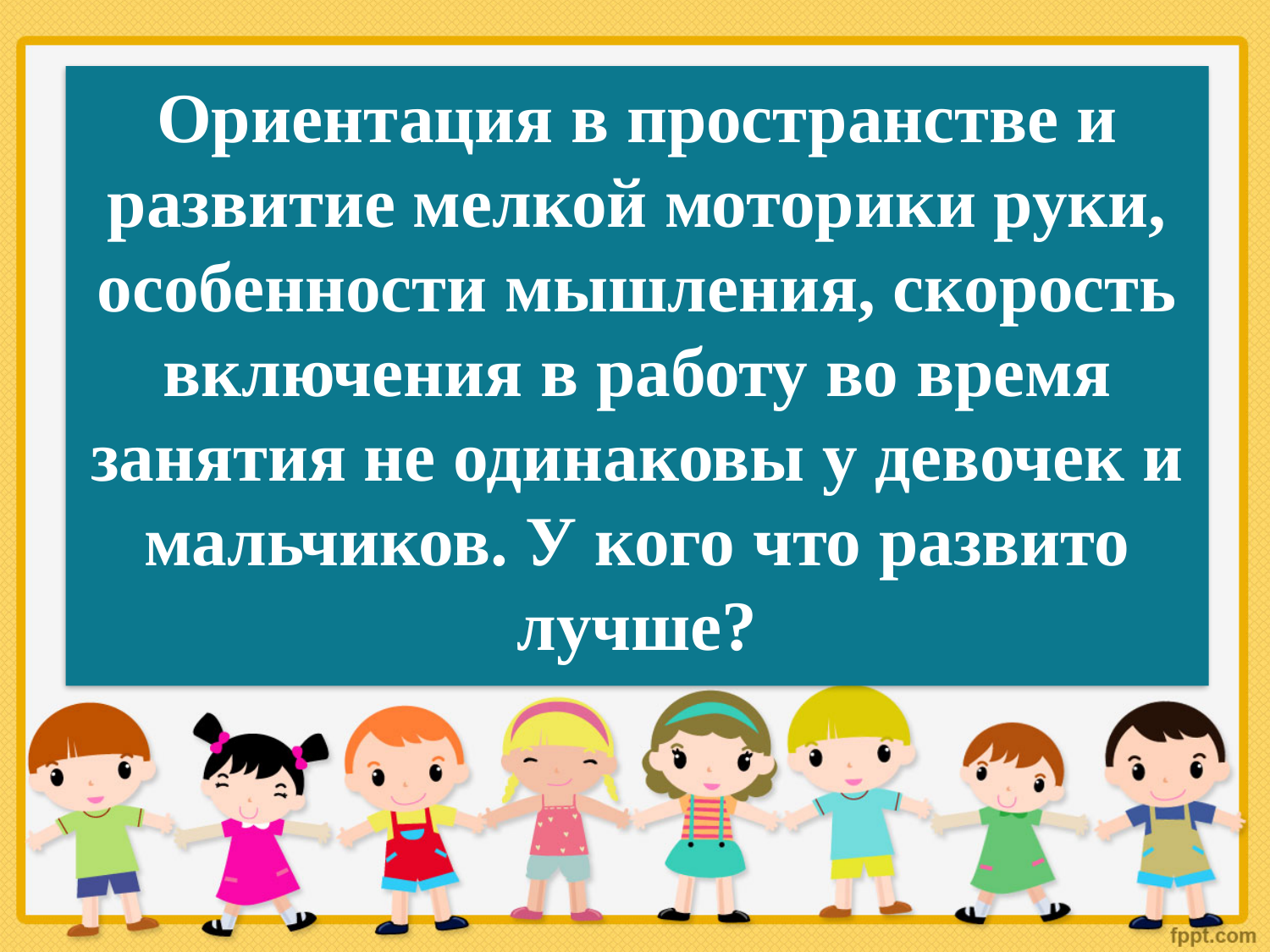

Ориентация в пространстве и развитие мелкой моторики руки, особенности мышления, скорость включения в работу во время занятия не одинаковы у девочек и мальчиков. У кого что развито лучше?